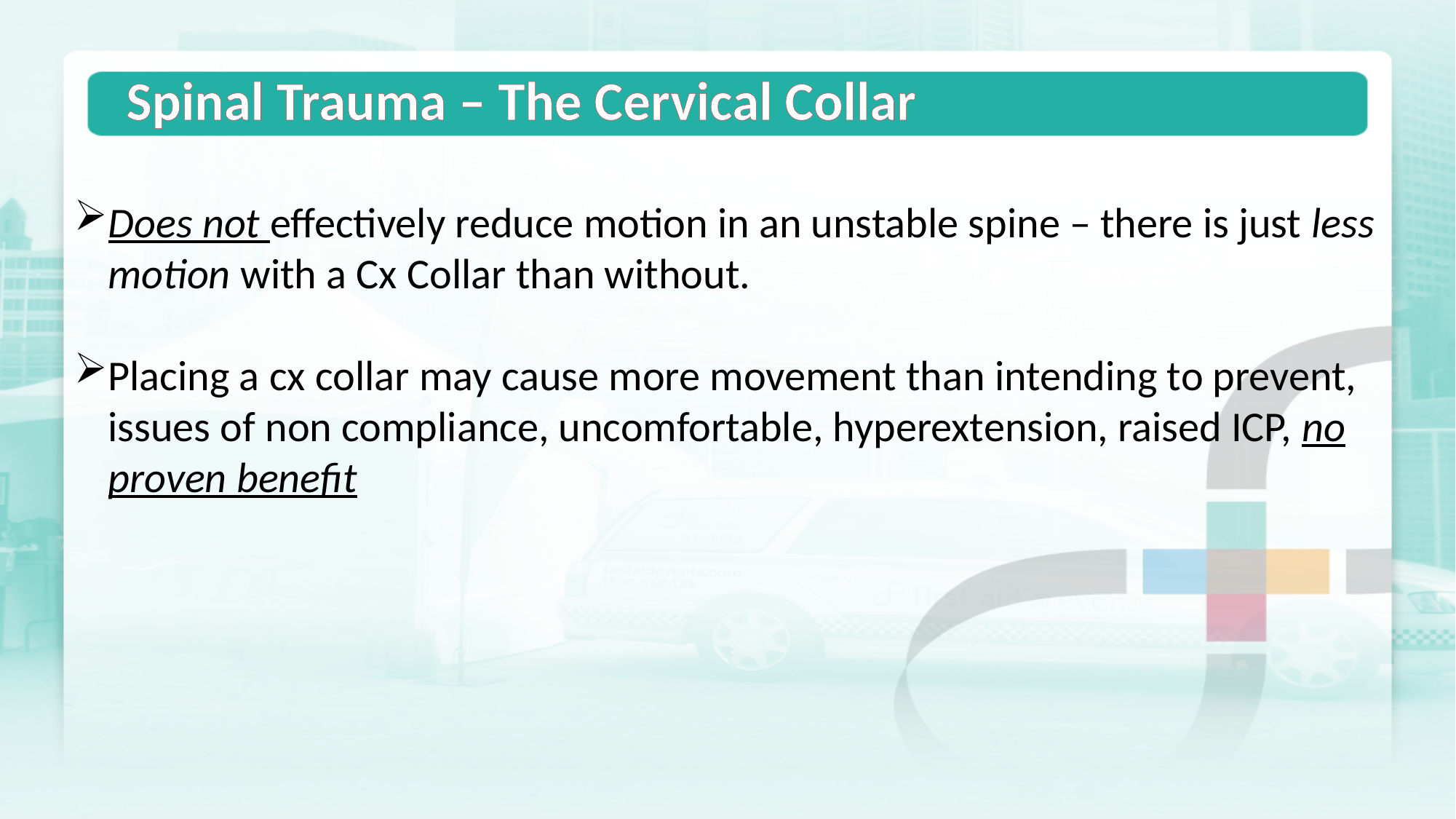

Spinal Trauma – The Cervical Collar

Does not effectively reduce motion in an unstable spine – there is just less motion with a Cx Collar than without.

Placing a cx collar may cause more movement than intending to prevent, issues of non compliance, uncomfortable, hyperextension, raised ICP, no proven benefit